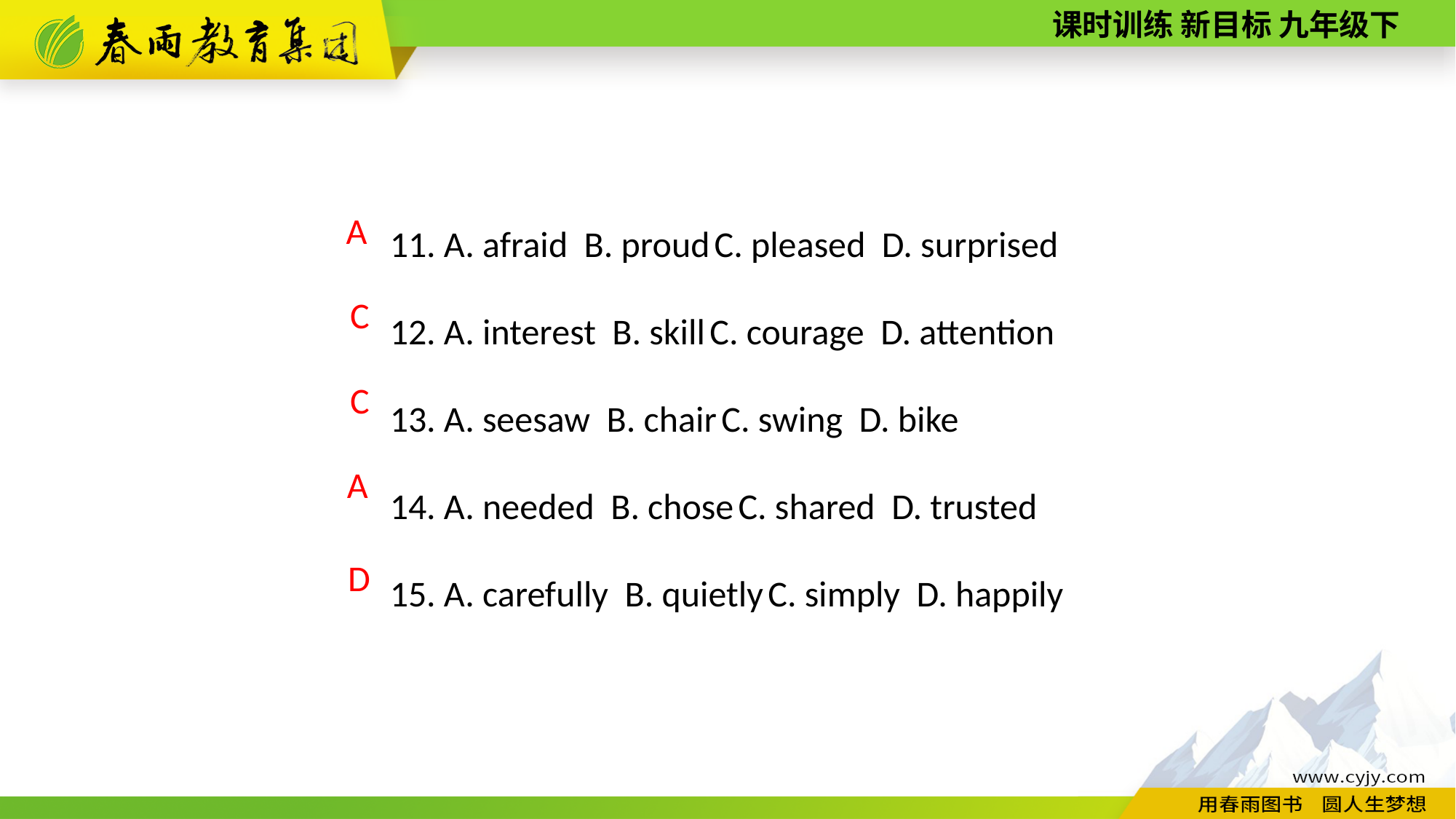

11. A. afraid  B. proud C. pleased  D. surprised
12. A. interest  B. skill C. courage  D. attention
13. A. seesaw  B. chair C. swing  D. bike
14. A. needed  B. chose C. shared  D. trusted
15. A. carefully  B. quietly C. simply  D. happily
A
C
C
A
D